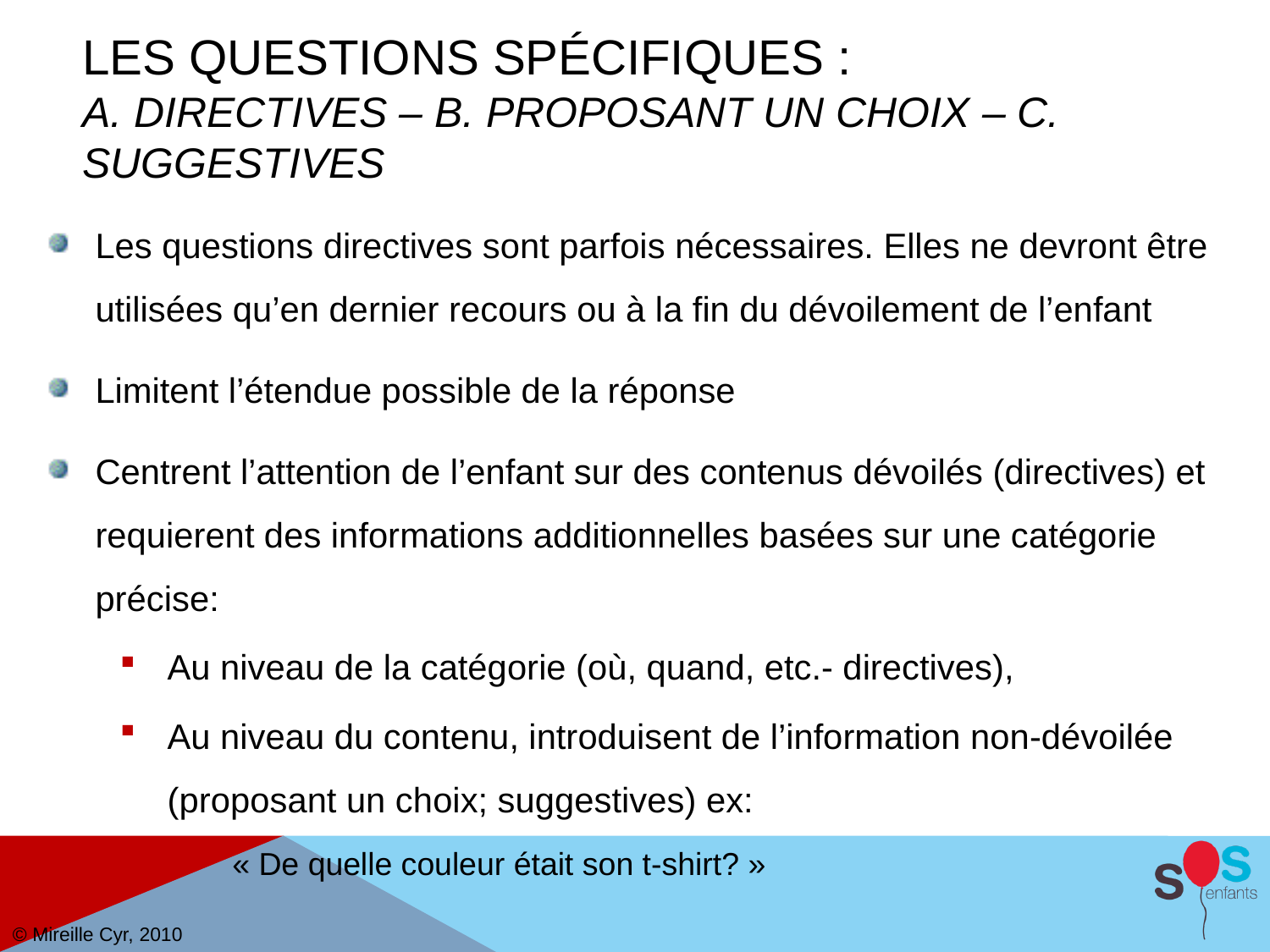

# Les questions spécifiques : a. Directives – B. Proposant un choix – C. Suggestives
Les questions directives sont parfois nécessaires. Elles ne devront être utilisées qu’en dernier recours ou à la fin du dévoilement de l’enfant
Limitent l’étendue possible de la réponse
Centrent l’attention de l’enfant sur des contenus dévoilés (directives) et requierent des informations additionnelles basées sur une catégorie précise:
Au niveau de la catégorie (où, quand, etc.- directives),
Au niveau du contenu, introduisent de l’information non-dévoilée (proposant un choix; suggestives) ex:
« De quelle couleur était son t-shirt? »

© Mireille Cyr, 2010